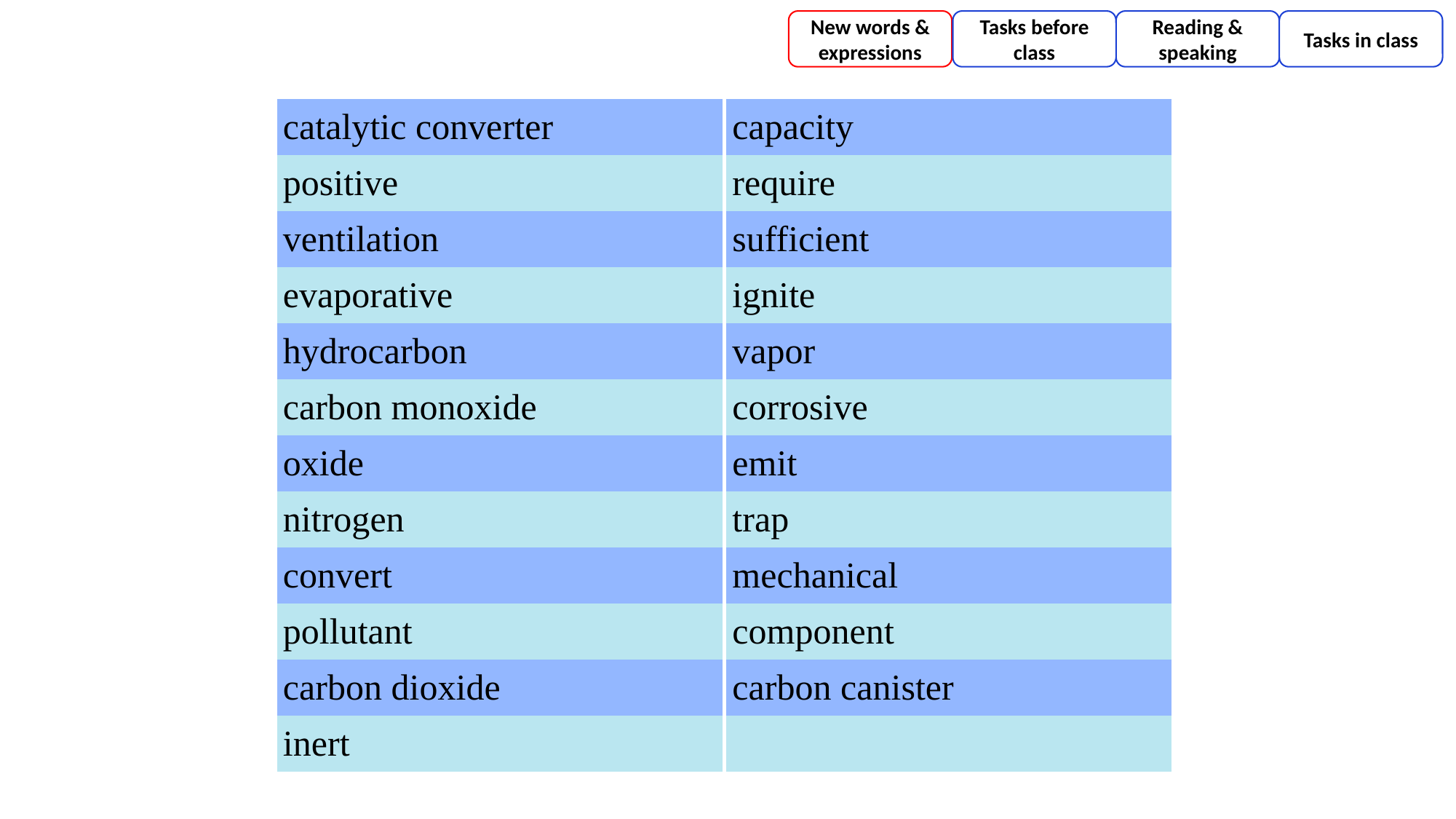

New words & expressions
Tasks before class
Reading & speaking
Tasks in class
| catalytic converter | capacity |
| --- | --- |
| positive | require |
| ventilation | sufficient |
| evaporative | ignite |
| hydrocarbon | vapor |
| carbon monoxide | corrosive |
| oxide | emit |
| nitrogen | trap |
| convert | mechanical |
| pollutant | component |
| carbon dioxide | carbon canister |
| inert |  |